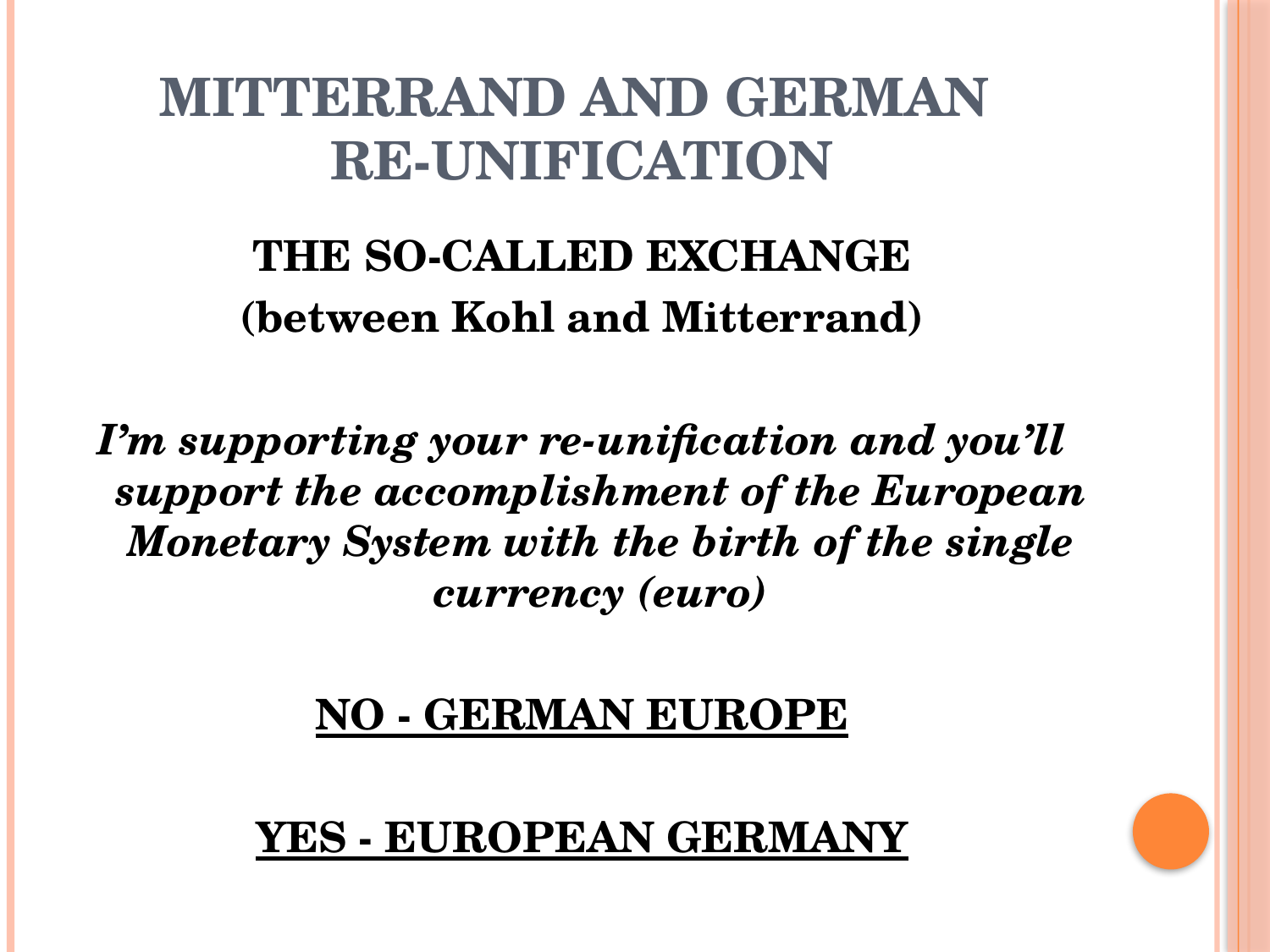

# MITTERRAND AND GERMAN RE-UNIFICATION
THE SO-CALLED EXCHANGE
(between Kohl and Mitterrand)

I’m supporting your re-unification and you’ll support the accomplishment of the European Monetary System with the birth of the single currency (euro)

NO - GERMAN EUROPE

YES - EUROPEAN GERMANY